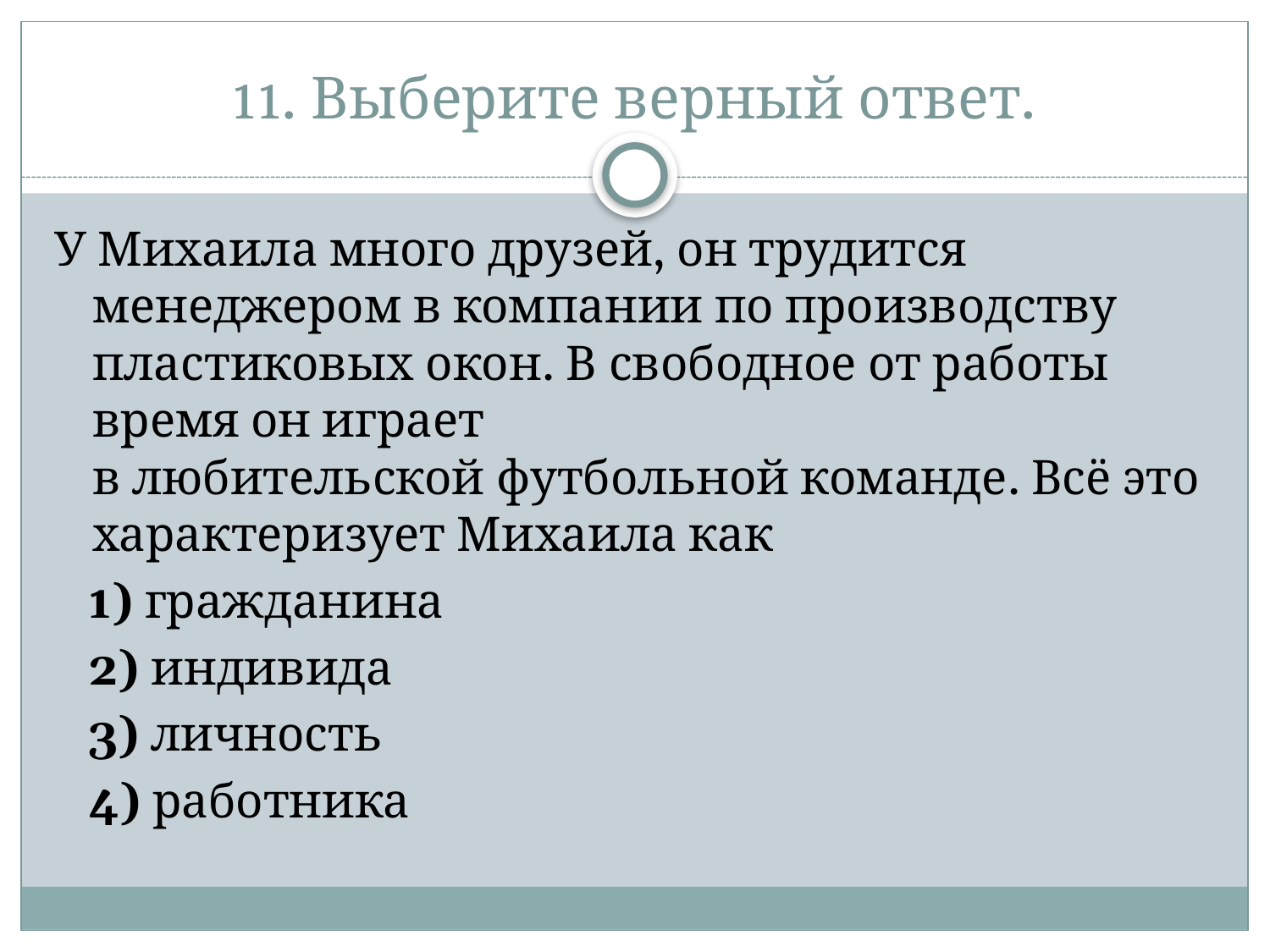

# 11. Выберите верный ответ.
У Михаила много друзей, он трудится менеджером в компании по производству пластиковых окон. В свободное от работы время он играет 
в любительской футбольной команде. Всё это характеризует Михаила как
   1) гражданина
   2) индивида
   3) личность
   4) работника